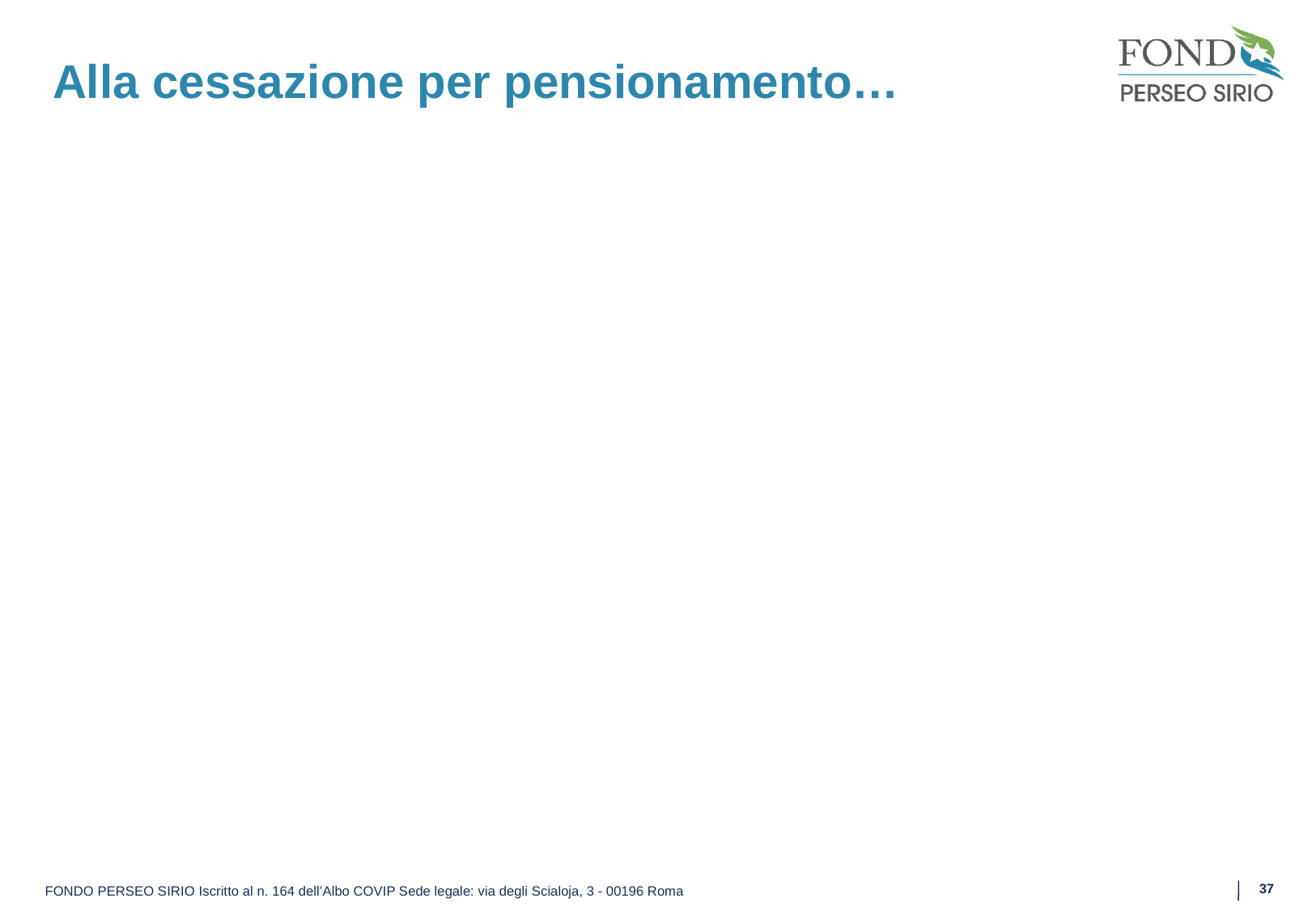

# Alla cessazione per pensionamento…
37
FONDO PERSEO SIRIO Iscritto al n. 164 dell’Albo COVIP Sede legale: via degli Scialoja, 3 - 00196 Roma